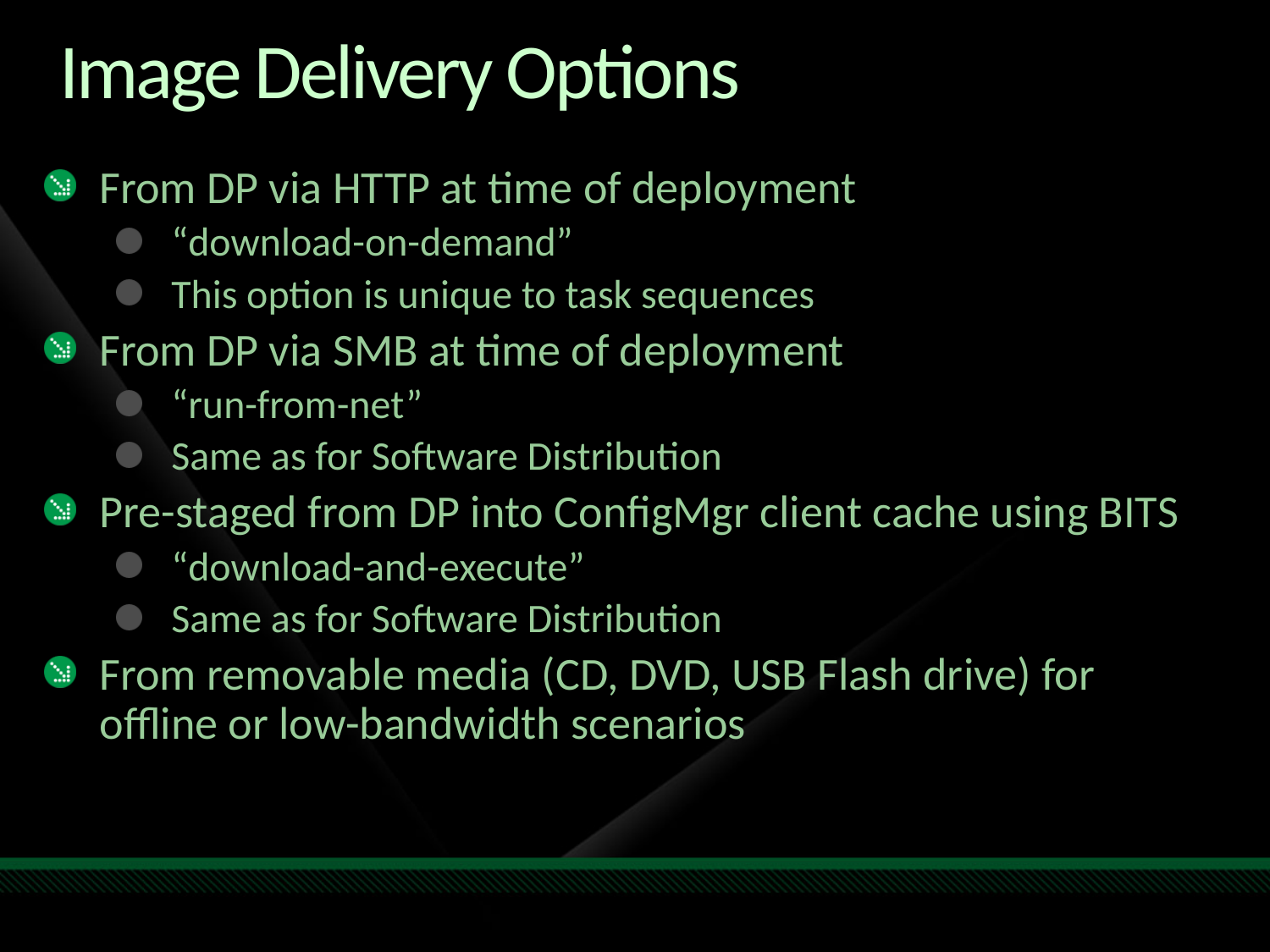

# Image Delivery Options
From DP via HTTP at time of deployment
“download-on-demand”
This option is unique to task sequences
From DP via SMB at time of deployment
“run-from-net”
Same as for Software Distribution
Pre-staged from DP into ConfigMgr client cache using BITS
“download-and-execute”
Same as for Software Distribution
From removable media (CD, DVD, USB Flash drive) for offline or low-bandwidth scenarios